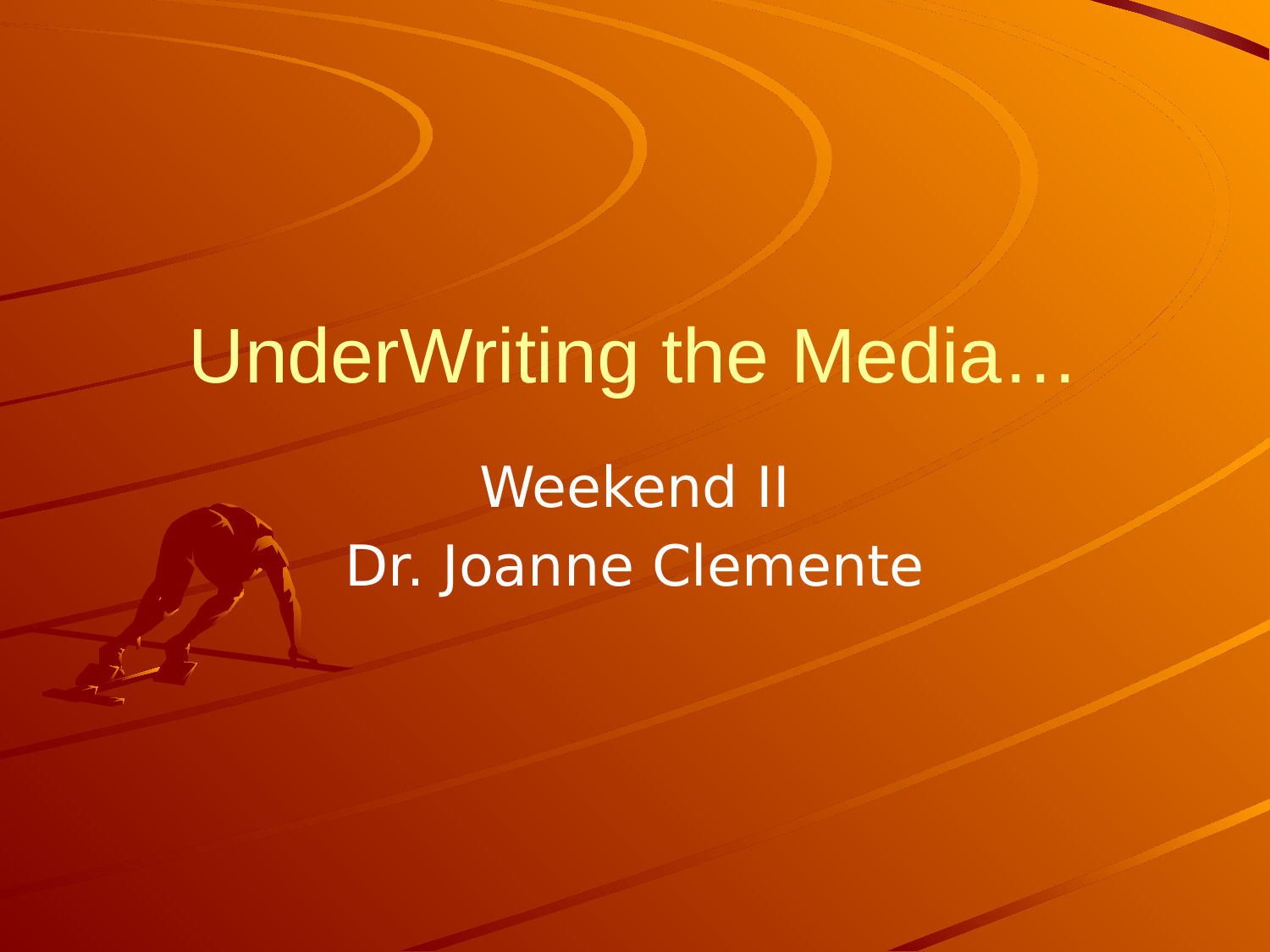

# UnderWriting the Media…
Weekend II
Dr. Joanne Clemente